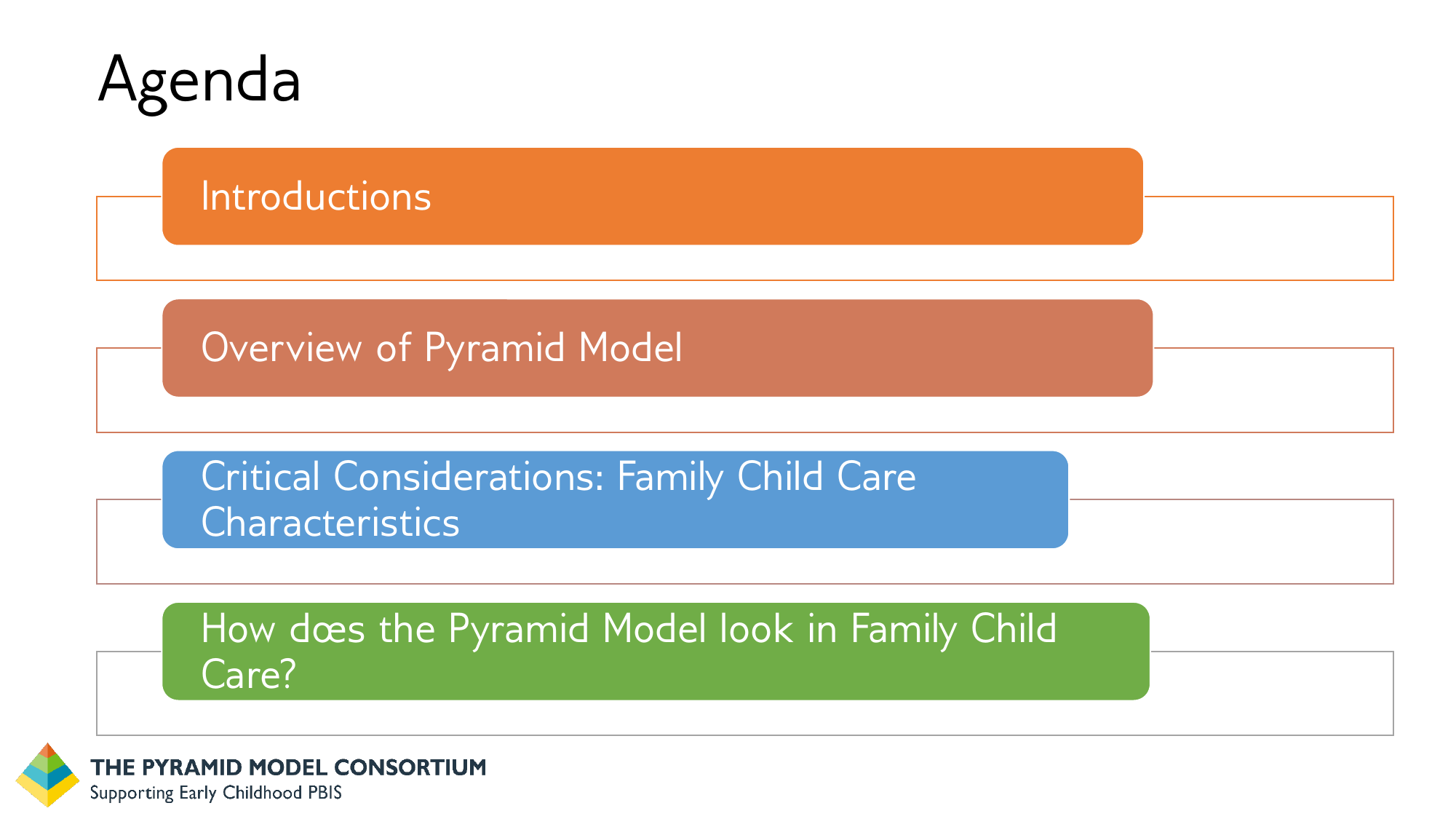

# Agenda

Introductions

Overview of Pyramid Model

Critical Considerations: Family Child Care Characteristics

How does the Pyramid Model look in Family Child Care?